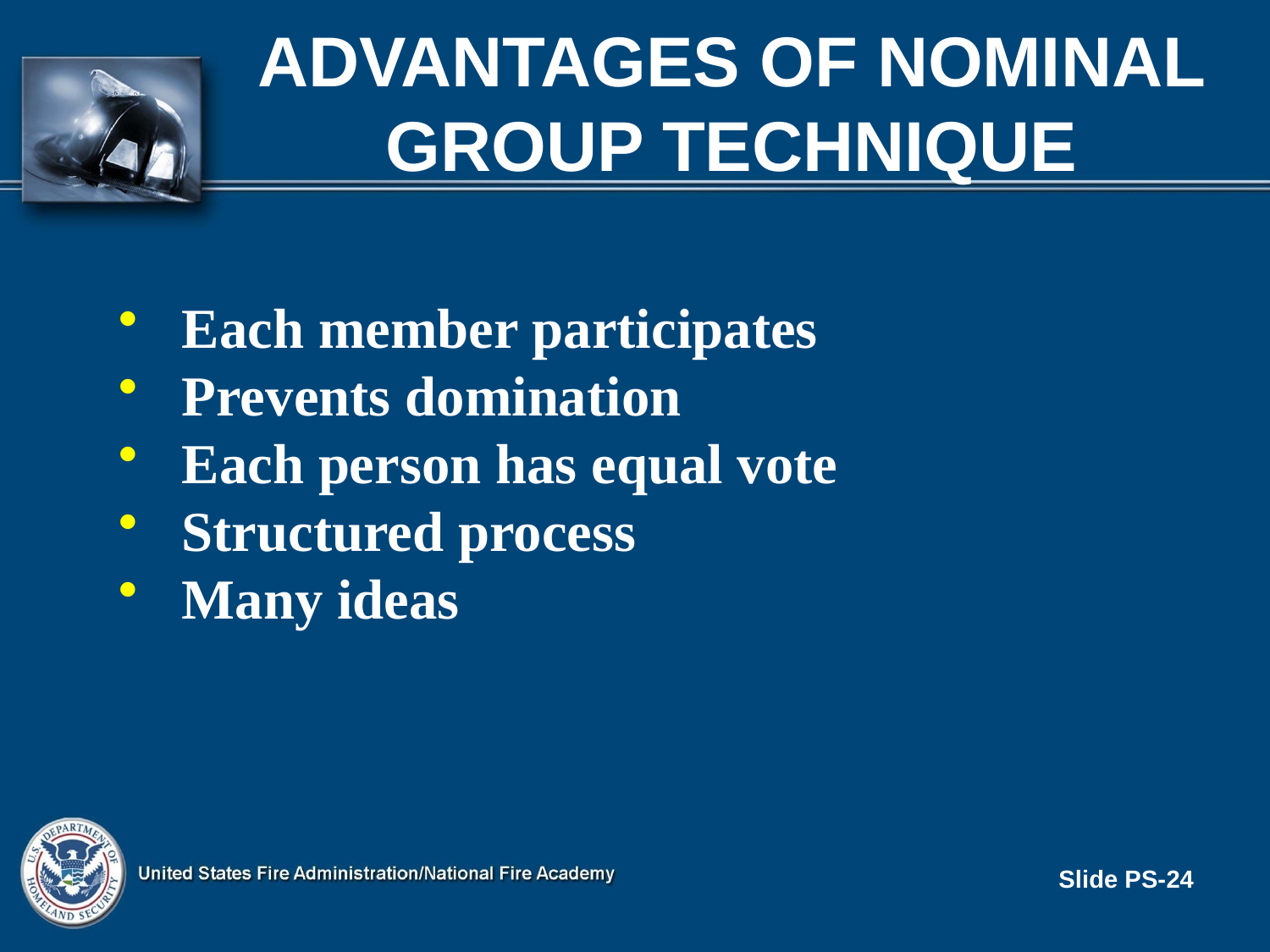

# ADVANTAGES OF Nominal Group Technique
Each member participates
Prevents domination
Each person has equal vote
Structured process
Many ideas
Slide PS-24